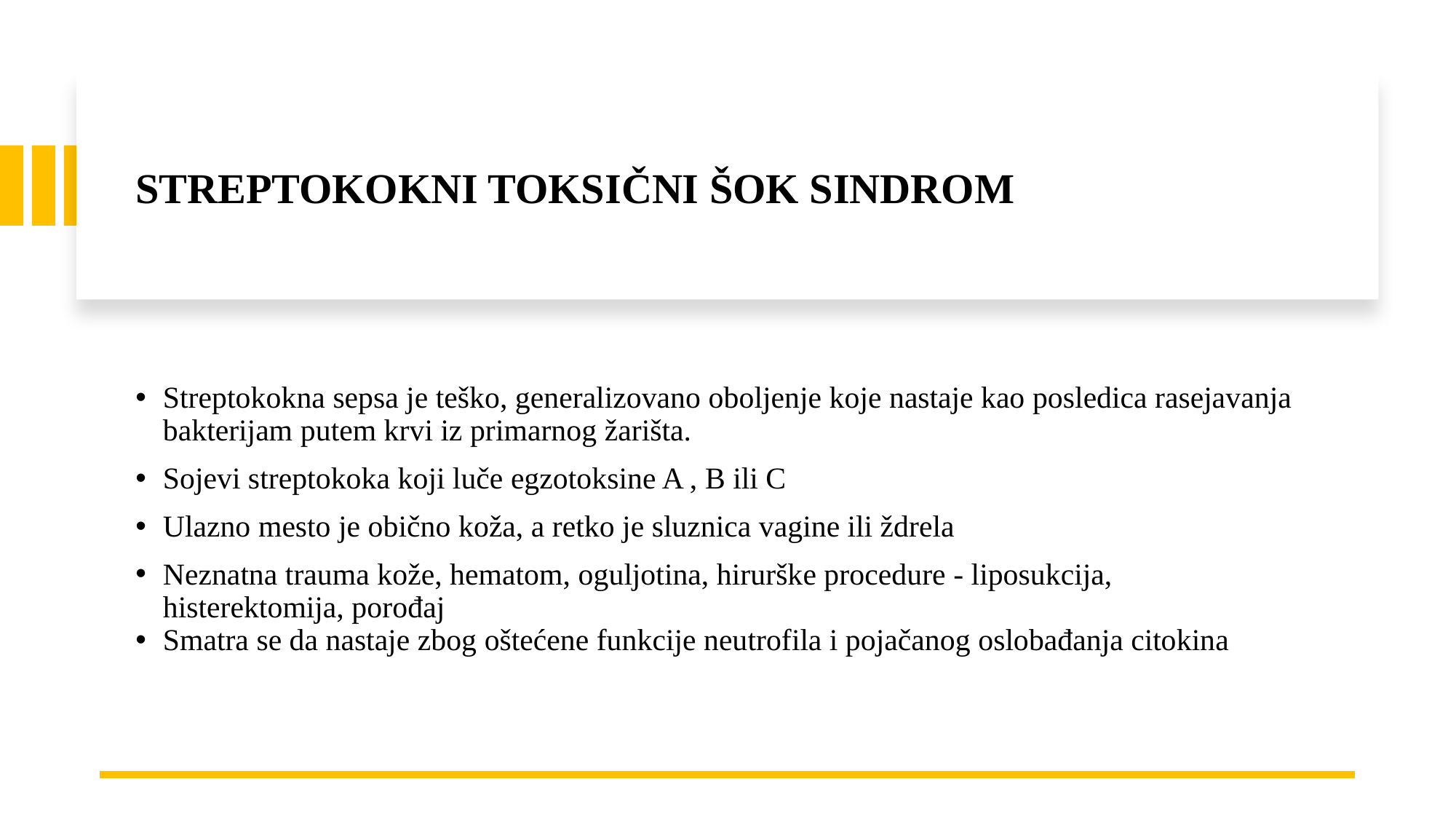

STREPTOKOKNI TOKSIČNI ŠOK SINDROM

Streptokokna sepsa je teško, generalizovano oboljenje koje nastaje kao posledica rasejavanja bakterijam putem krvi iz primarnog žarišta.
Sojevi streptokoka koji luče egzotoksine A , B ili C
Ulazno mesto je obično koža, a retko je sluznica vagine ili ždrela
Neznatna trauma kože, hematom, oguljotina, hirurške procedure - liposukcija, histerektomija, porođaj
Smatra se da nastaje zbog oštećene funkcije neutrofila i pojačanog oslobađanja citokina